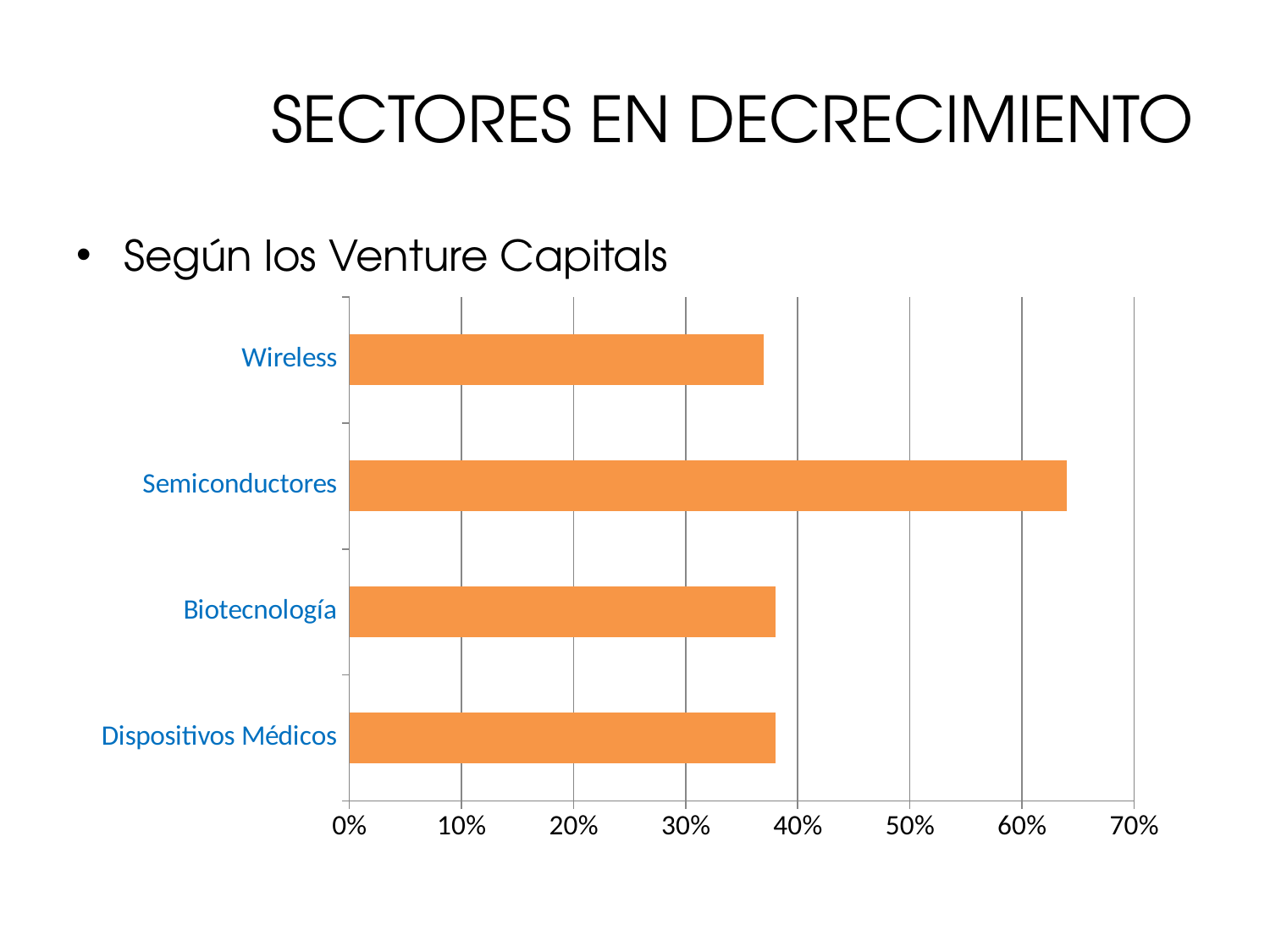

# SECTORES EN DECRECIMIENTO
Según los Venture Capitals

### Chart

| Category |  |
|---|---|
| Dispositivos Médicos | 0.38000000000000006 |
| Biotecnología | 0.38000000000000006 |
| Semiconductores | 0.6400000000000001 |
| Wireless | 0.37000000000000005 |